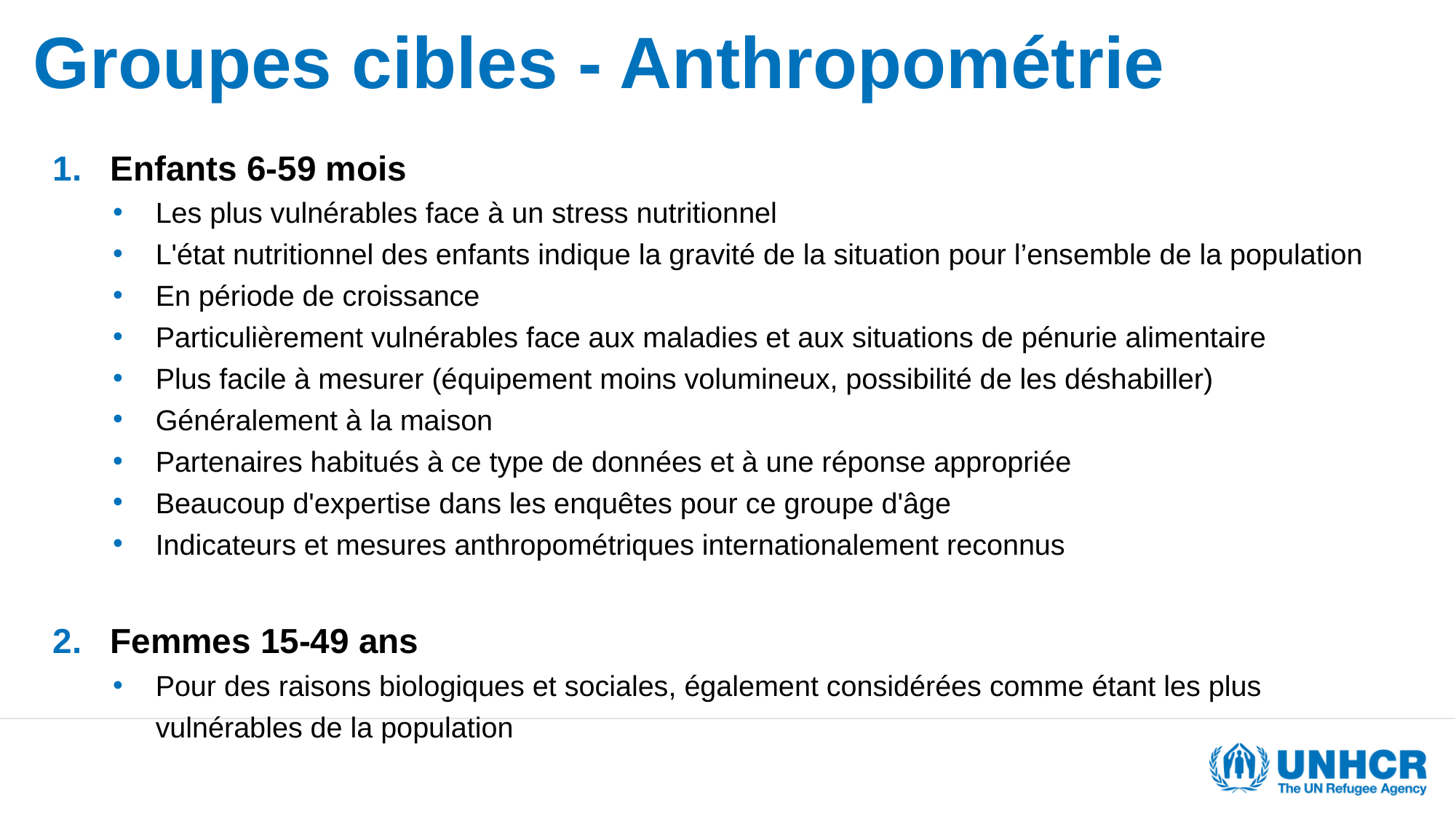

# Groupes cibles - Anthropométrie
Enfants 6-59 mois
Les plus vulnérables face à un stress nutritionnel
L'état nutritionnel des enfants indique la gravité de la situation pour l’ensemble de la population
En période de croissance
Particulièrement vulnérables face aux maladies et aux situations de pénurie alimentaire
Plus facile à mesurer (équipement moins volumineux, possibilité de les déshabiller)
Généralement à la maison
Partenaires habitués à ce type de données et à une réponse appropriée
Beaucoup d'expertise dans les enquêtes pour ce groupe d'âge
Indicateurs et mesures anthropométriques internationalement reconnus

Femmes 15-49 ans
Pour des raisons biologiques et sociales, également considérées comme étant les plus vulnérables de la population